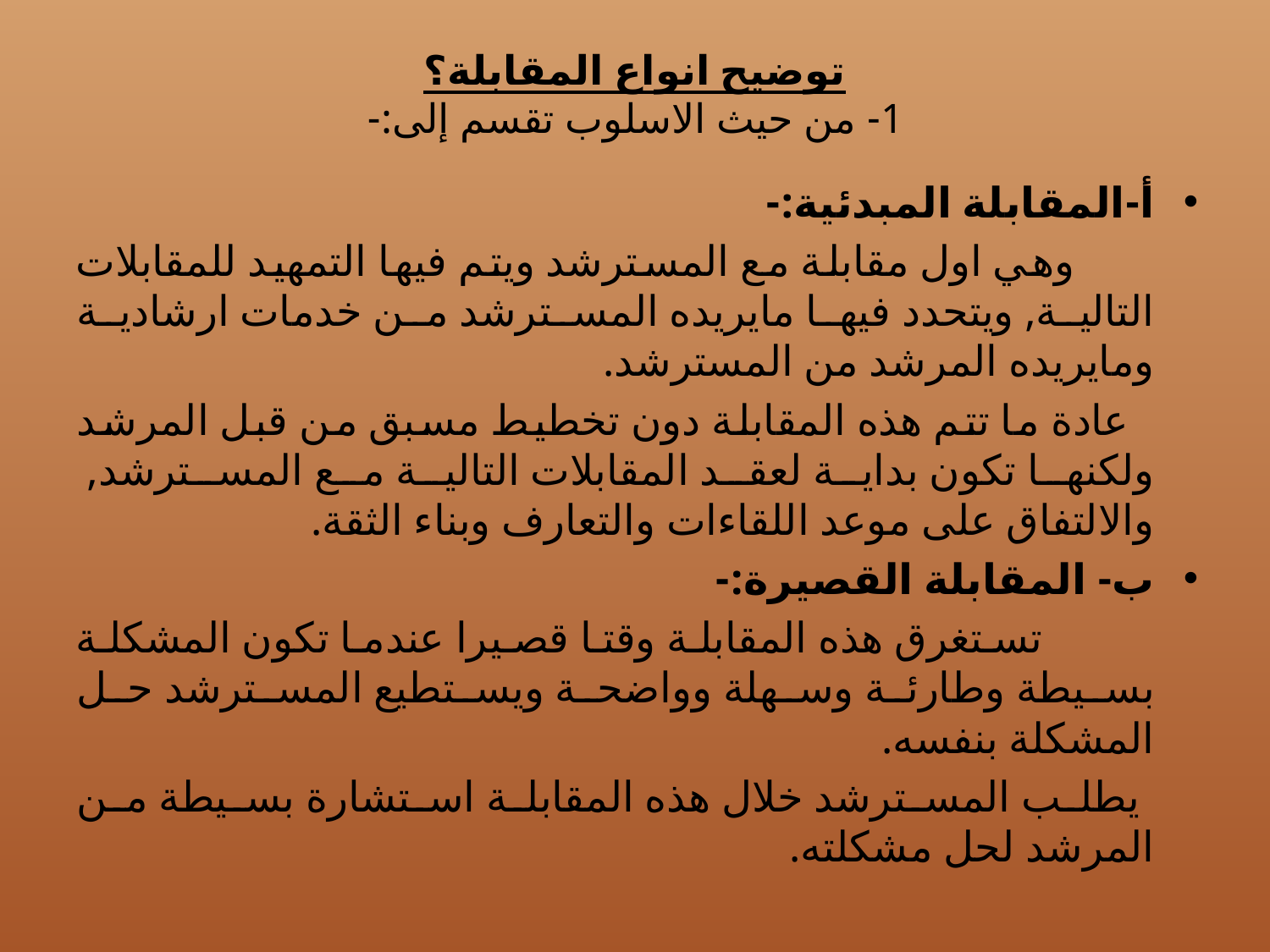

# توضيح انواع المقابلة؟ 1- من حيث الاسلوب تقسم إلى:-
أ-المقابلة المبدئية:-
           وهي اول مقابلة مع المسترشد ويتم فيها التمهيد للمقابلات التالية, ويتحدد فيها مايريده المسترشد من خدمات ارشادية ومايريده المرشد من المسترشد.
      عادة ما تتم هذه المقابلة دون تخطيط مسبق من قبل المرشد ولكنها تكون بداية لعقد المقابلات التالية مع المسترشد,  والالتفاق على موعد اللقاءات والتعارف وبناء الثقة.
ب- المقابلة القصيرة:-
              تستغرق هذه المقابلة وقتا قصيرا عندما تكون المشكلة بسيطة وطارئة وسهلة وواضحة ويستطيع المسترشد حل المشكلة بنفسه.
     يطلب المسترشد خلال هذه المقابلة استشارة بسيطة من المرشد لحل مشكلته.